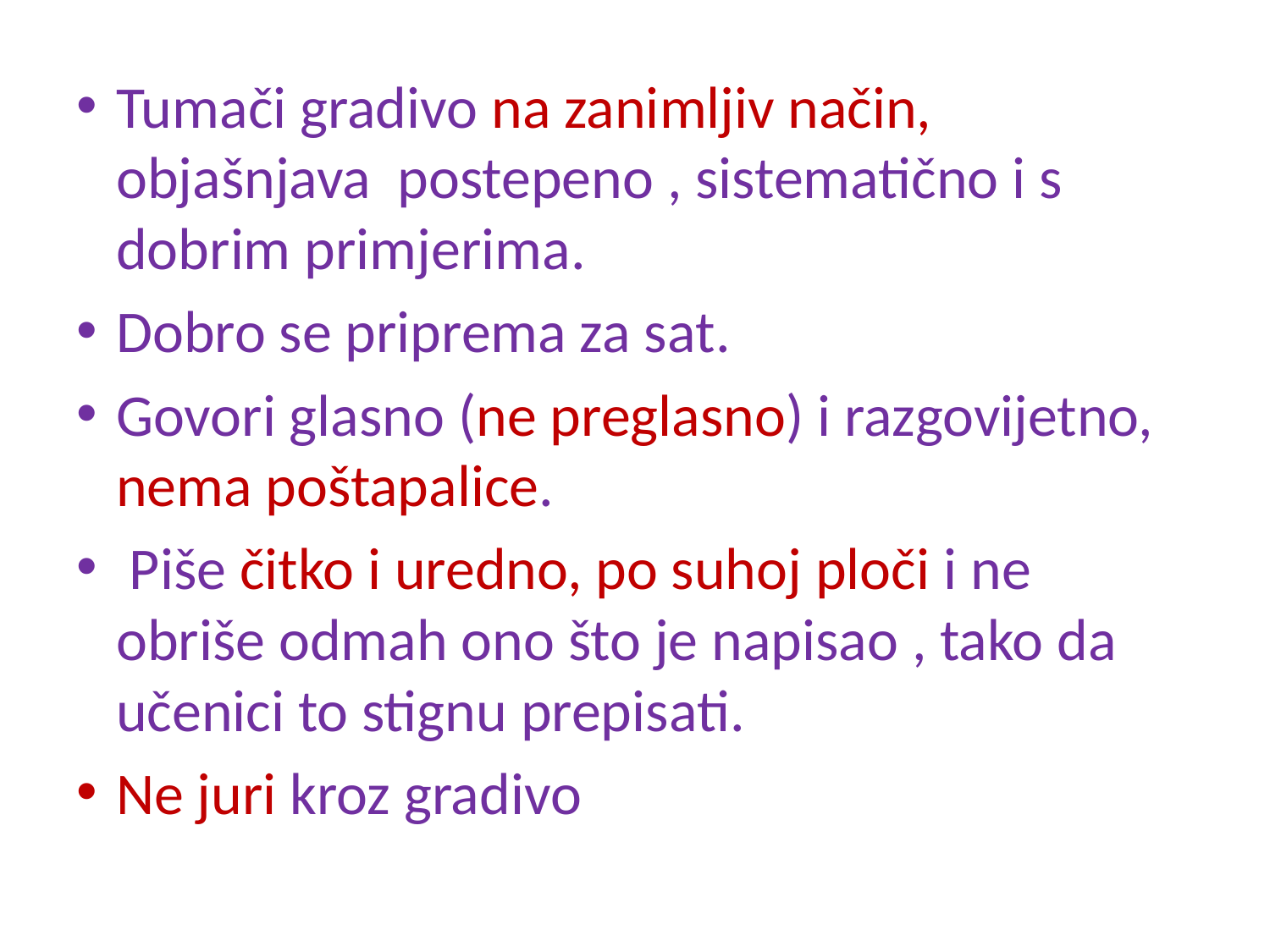

Tumači gradivo na zanimljiv način, objašnjava  postepeno , sistematično i s dobrim primjerima.
Dobro se priprema za sat.
Govori glasno (ne preglasno) i razgovijetno, nema poštapalice.
 Piše čitko i uredno, po suhoj ploči i ne obriše odmah ono što je napisao , tako da učenici to stignu prepisati.
Ne juri kroz gradivo